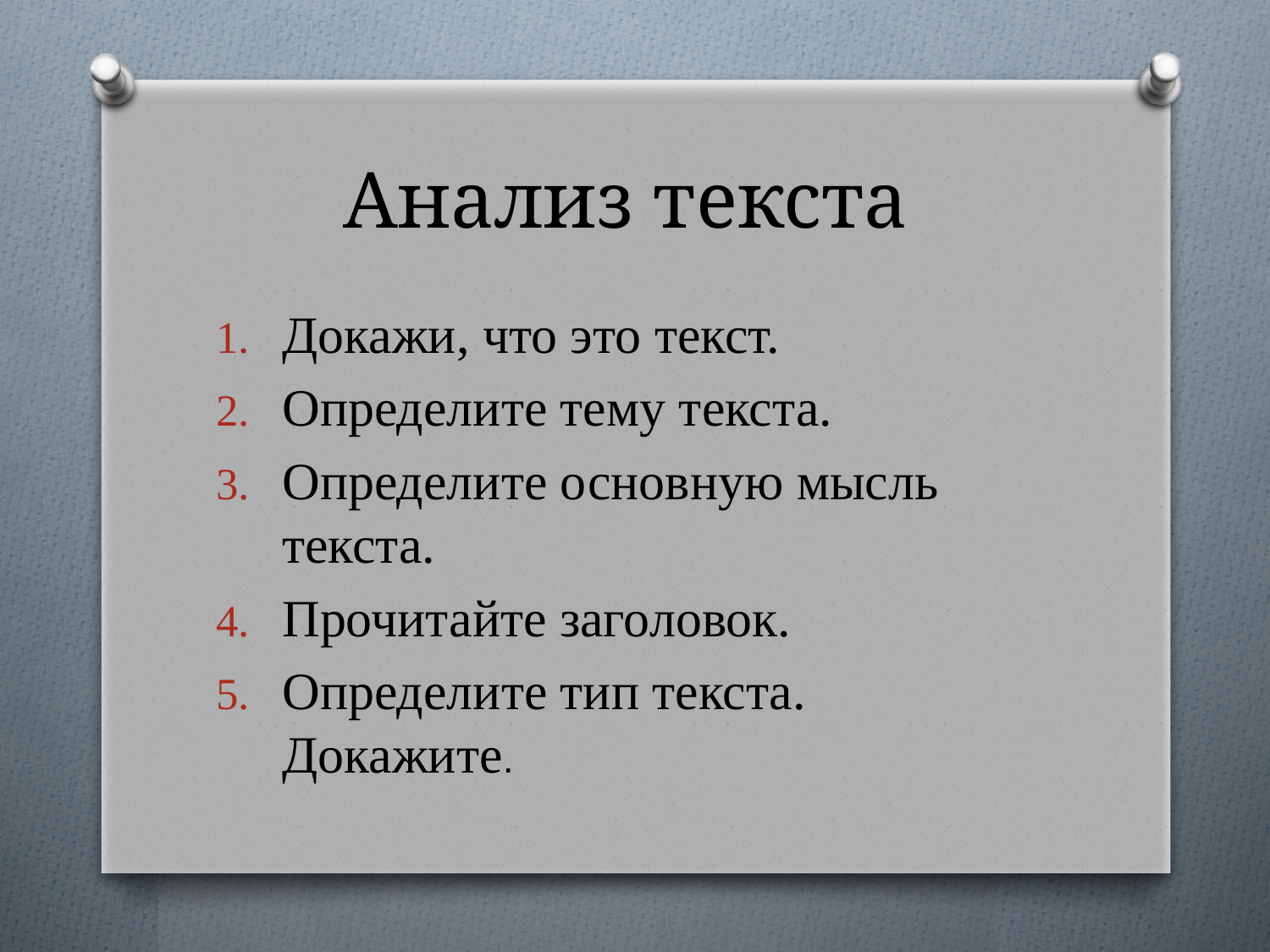

# Анализ текста
Докажи, что это текст.
Определите тему текста.
Определите основную мысль текста.
Прочитайте заголовок.
Определите тип текста. Докажите.